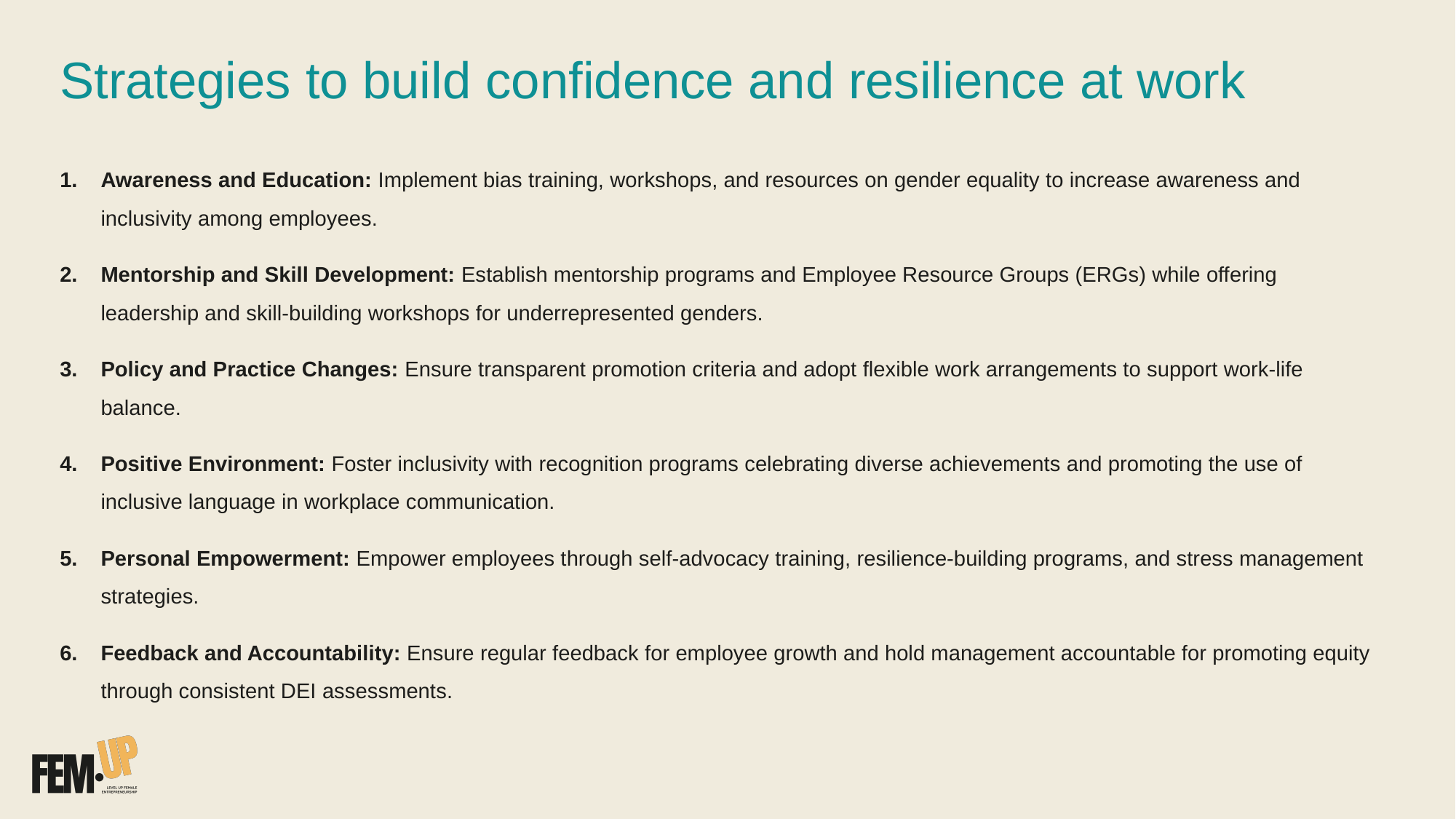

# Strategies to build confidence and resilience at work
Awareness and Education: Implement bias training, workshops, and resources on gender equality to increase awareness and inclusivity among employees.
Mentorship and Skill Development: Establish mentorship programs and Employee Resource Groups (ERGs) while offering leadership and skill-building workshops for underrepresented genders.
Policy and Practice Changes: Ensure transparent promotion criteria and adopt flexible work arrangements to support work-life balance.
Positive Environment: Foster inclusivity with recognition programs celebrating diverse achievements and promoting the use of inclusive language in workplace communication.
Personal Empowerment: Empower employees through self-advocacy training, resilience-building programs, and stress management strategies.
Feedback and Accountability: Ensure regular feedback for employee growth and hold management accountable for promoting equity through consistent DEI assessments.